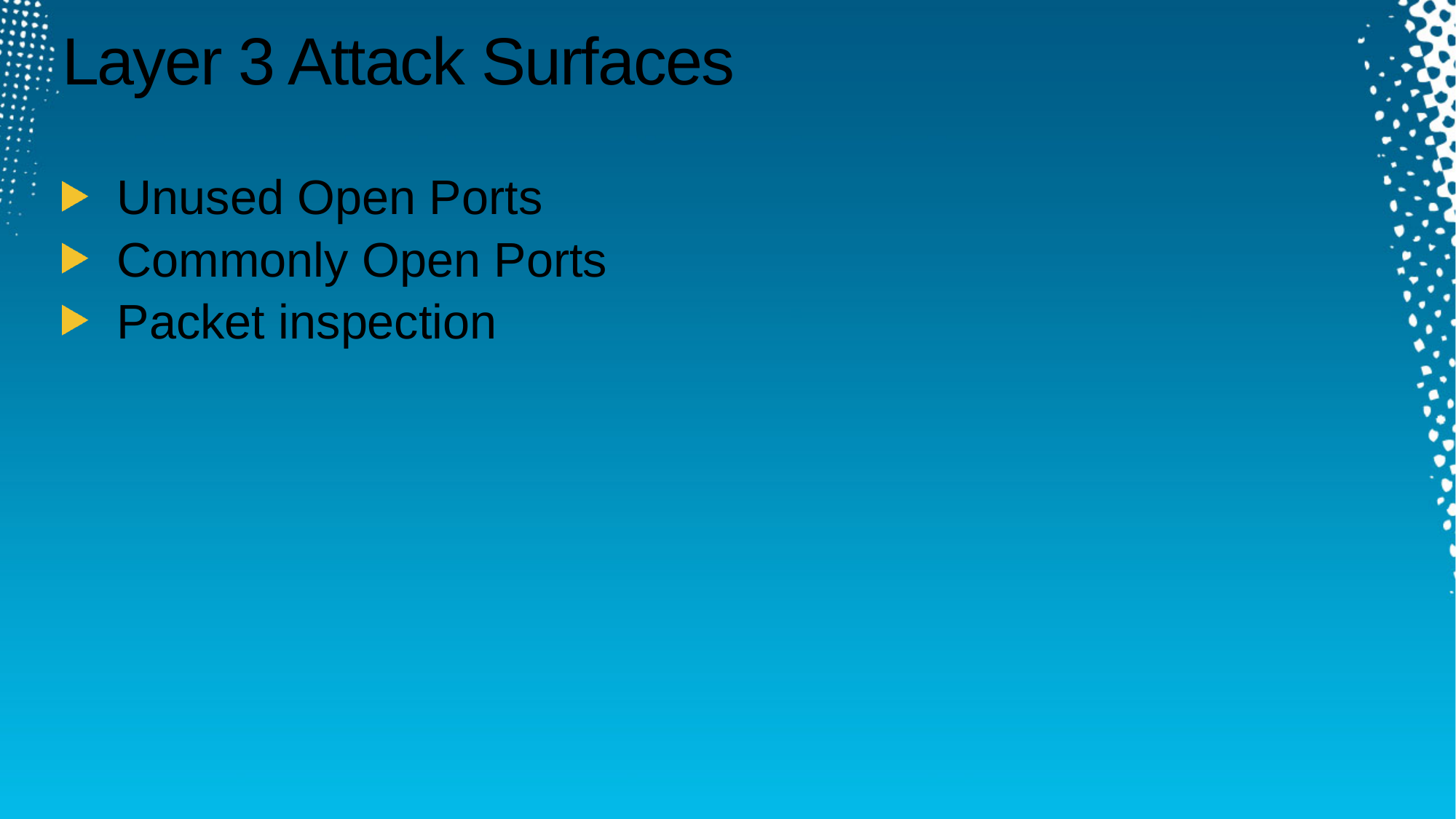

# Layer 3 Attack Surfaces
Unused Open Ports
Commonly Open Ports
Packet inspection